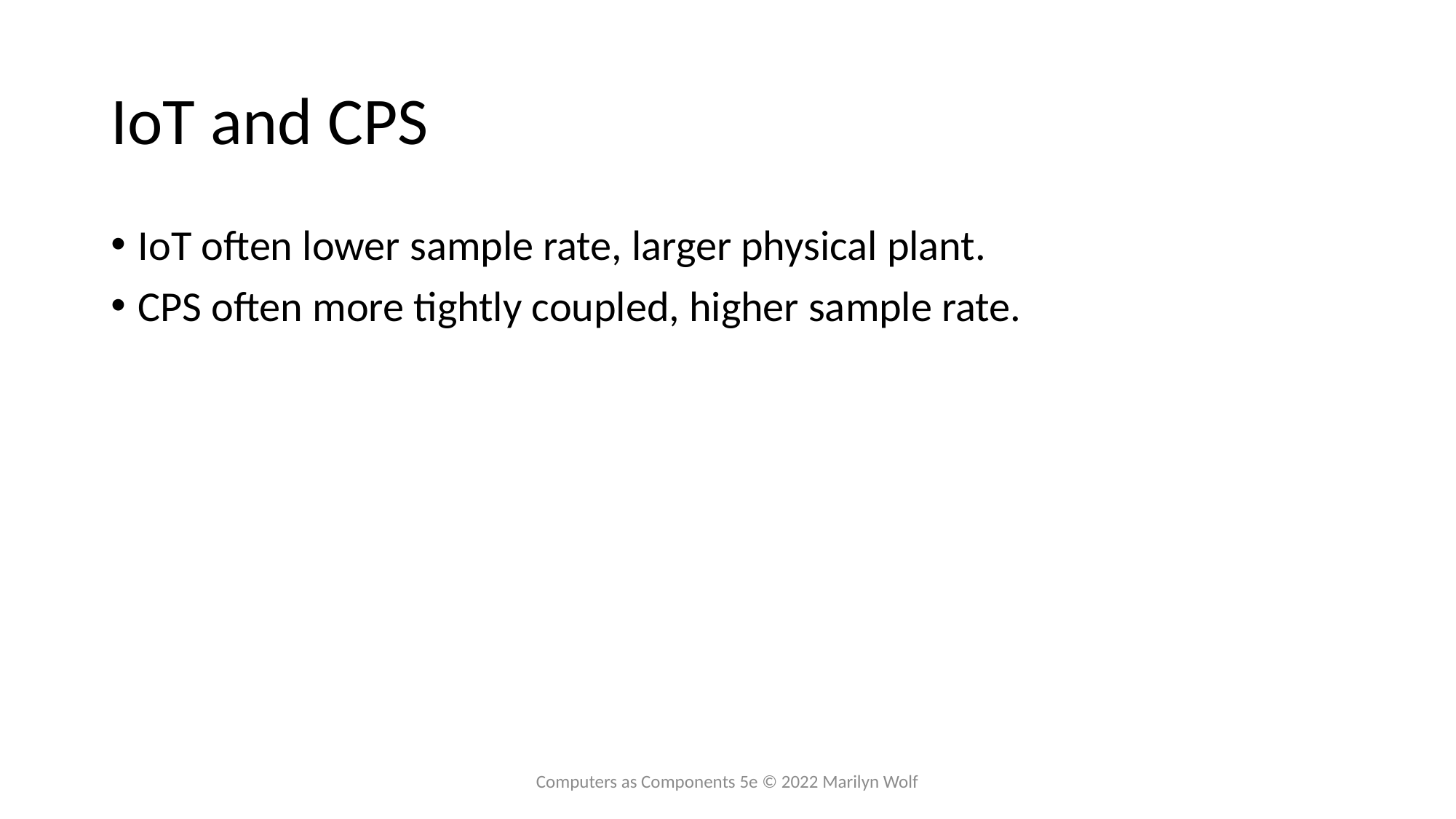

# IoT and CPS
IoT often lower sample rate, larger physical plant.
CPS often more tightly coupled, higher sample rate.
Computers as Components 5e © 2022 Marilyn Wolf